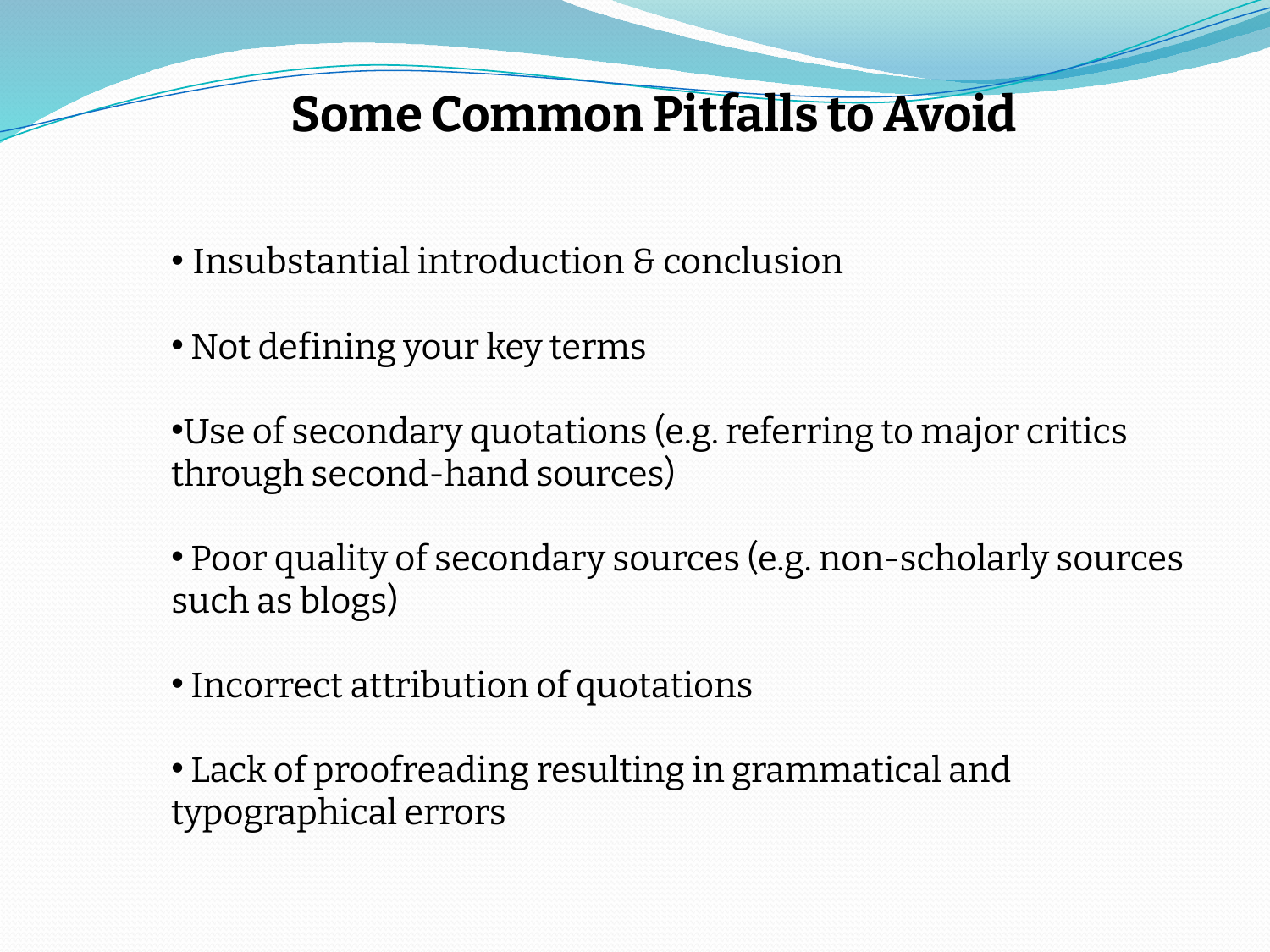

Some Common Pitfalls to Avoid
 Insubstantial introduction & conclusion

 Not defining your key terms

Use of secondary quotations (e.g. referring to major critics through second-hand sources)

 Poor quality of secondary sources (e.g. non-scholarly sources such as blogs)

 Incorrect attribution of quotations

 Lack of proofreading resulting in grammatical and typographical errors